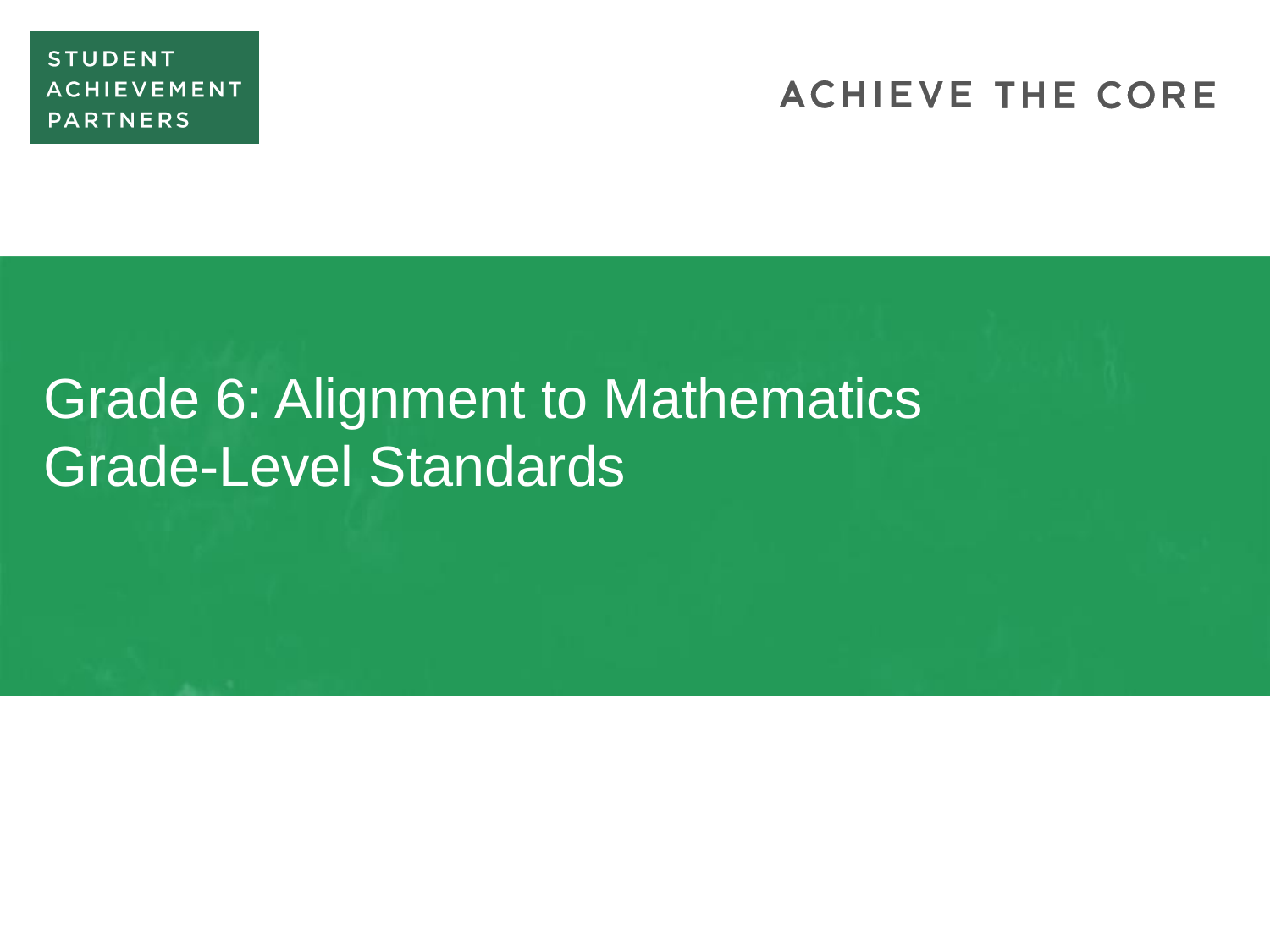

# Grade 6: Alignment to Mathematics Grade-Level Standards